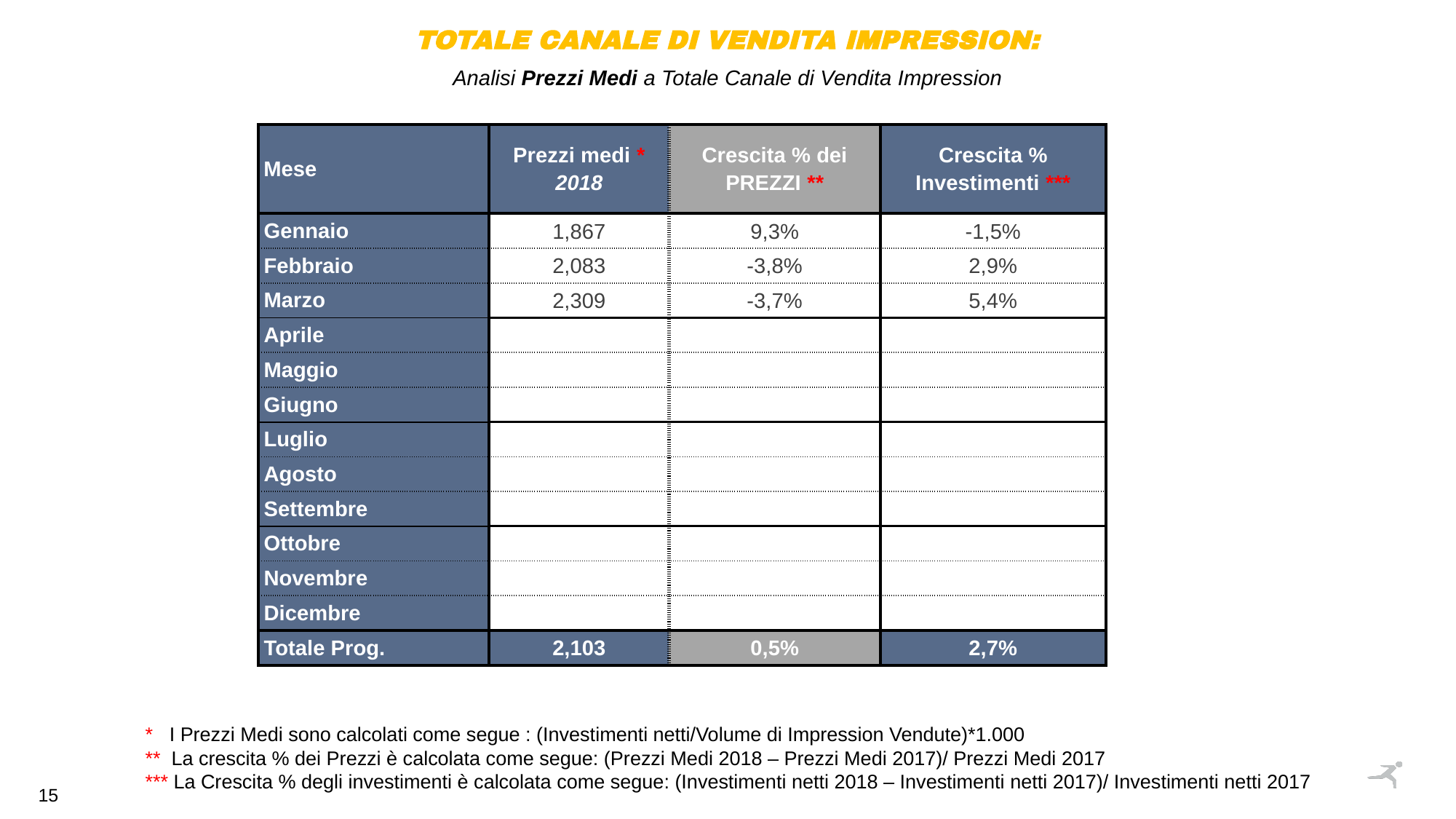

TOTALE CANALE DI VENDITA IMPRESSION:

Analisi Prezzi Medi a Totale Canale di Vendita Impression
| Mese | Prezzi medi \* 2018 | Crescita % dei PREZZI \*\* | Crescita % Investimenti \*\*\* |
| --- | --- | --- | --- |
| Gennaio | 1,867 | 9,3% | -1,5% |
| Febbraio | 2,083 | -3,8% | 2,9% |
| Marzo | 2,309 | -3,7% | 5,4% |
| Aprile |  |  |  |
| Maggio |  |  |  |
| Giugno |  |  |  |
| Luglio |  |  |  |
| Agosto |  |  |  |
| Settembre |  |  |  |
| Ottobre |  |  |  |
| Novembre |  |  |  |
| Dicembre |  |  |  |
| Totale Prog. | 2,103 | 0,5% | 2,7% |
*   I Prezzi Medi sono calcolati come segue : (Investimenti netti/Volume di Impression Vendute)*1.000
**  La crescita % dei Prezzi è calcolata come segue: (Prezzi Medi 2018 – Prezzi Medi 2017)/ Prezzi Medi 2017
*** La Crescita % degli investimenti è calcolata come segue: (Investimenti netti 2018 – Investimenti netti 2017)/ Investimenti netti 2017
15